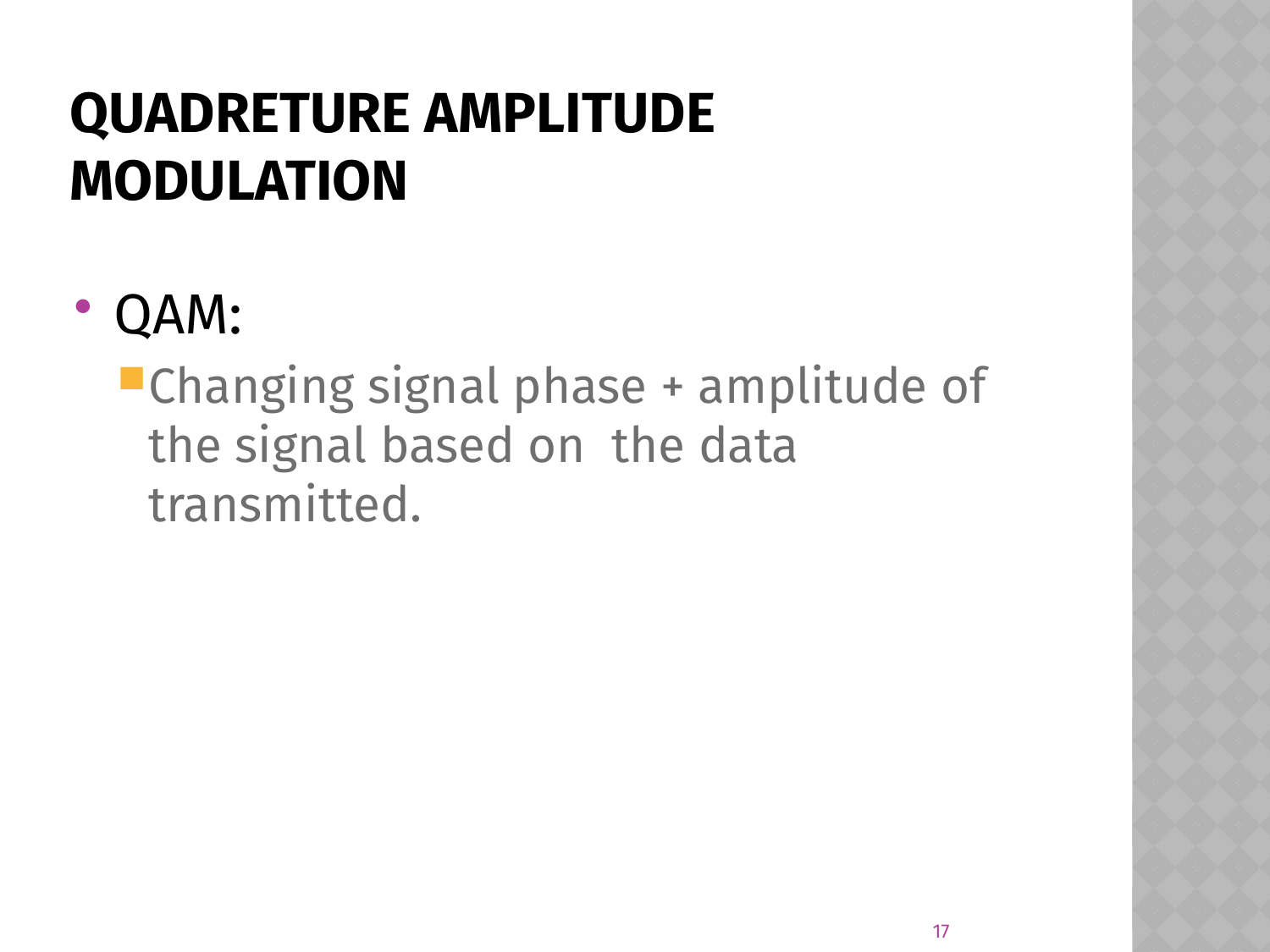

# Quadreture amplitude modulation
QAM:
Changing signal phase + amplitude of the signal based on  the data transmitted.

17